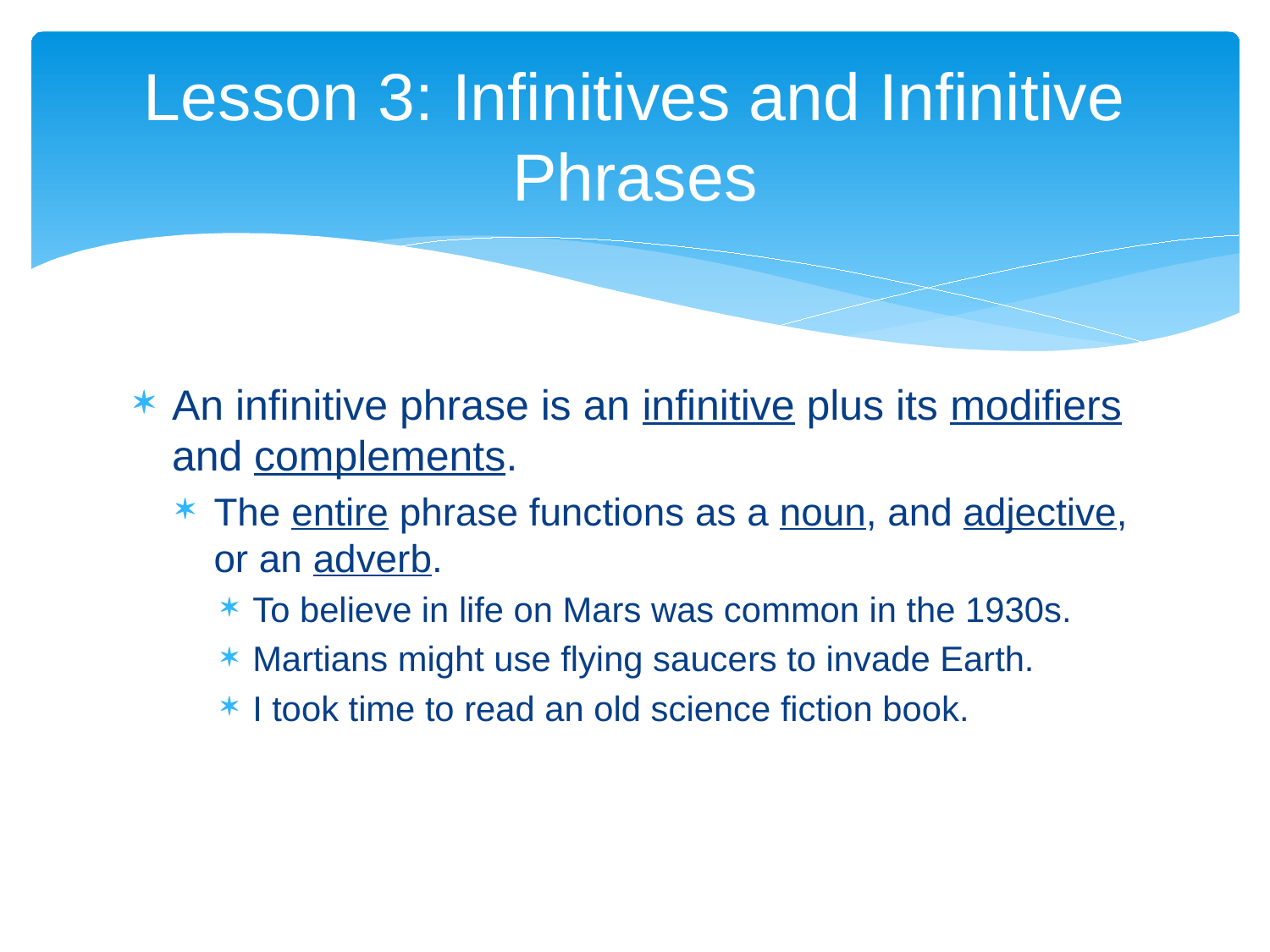

# Lesson 3: Infinitives and Infinitive Phrases
An infinitive phrase is an infinitive plus its modifiers and complements.
The entire phrase functions as a noun, and adjective, or an adverb.
To believe in life on Mars was common in the 1930s.
Martians might use flying saucers to invade Earth.
I took time to read an old science fiction book.